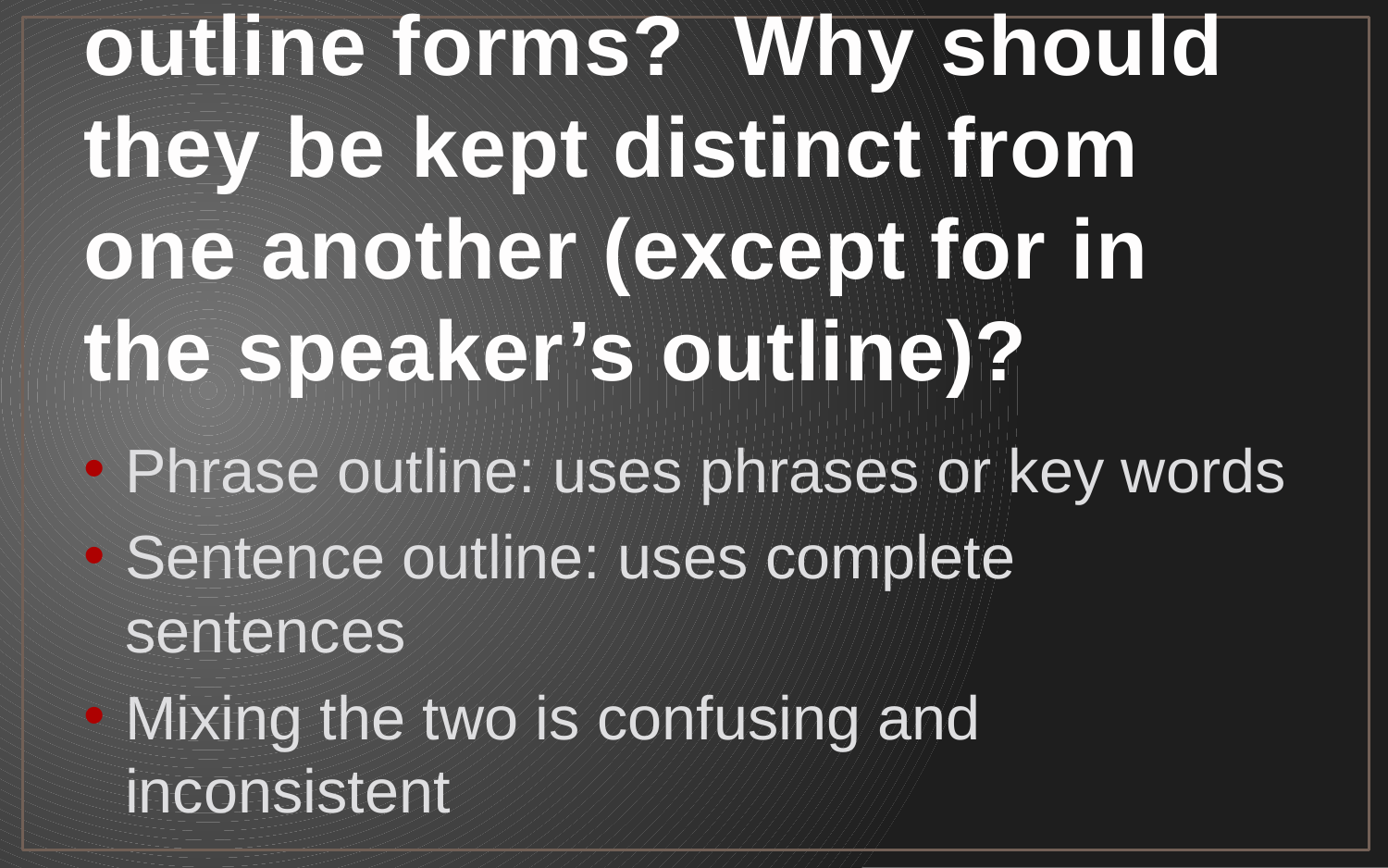

# 5) What are two possible outline forms?  Why should they be kept distinct from one another (except for in the speaker’s outline)?
Phrase outline: uses phrases or key words
Sentence outline: uses complete sentences
Mixing the two is confusing and inconsistent